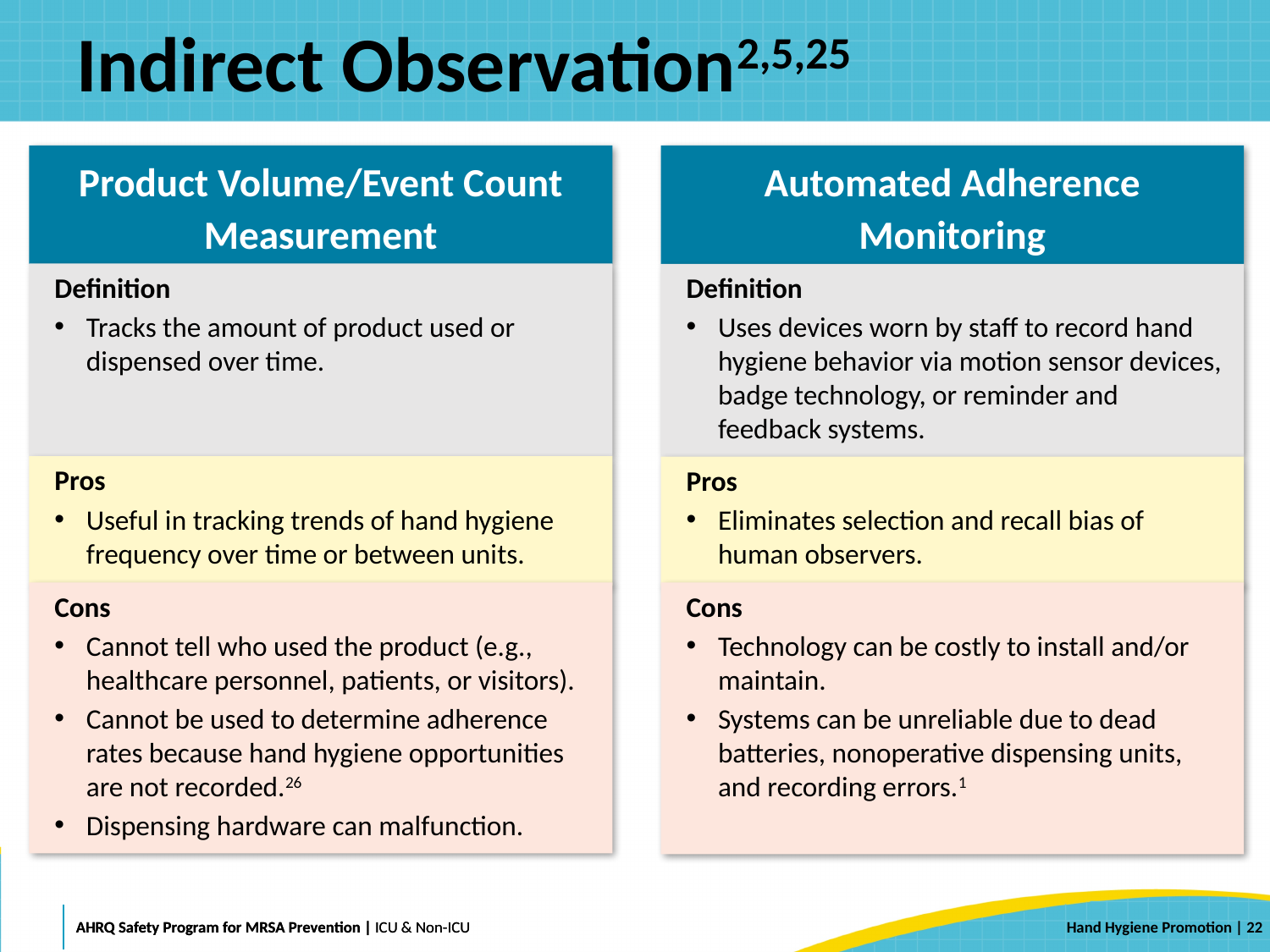

# Indirect Observation2,5,25
Automated Adherence Monitoring
Product Volume/Event Count Measurement
Definition
Tracks the amount of product used or dispensed over time.
Definition
Uses devices worn by staff to record hand hygiene behavior via motion sensor devices, badge technology, or reminder and feedback systems.
Pros
Useful in tracking trends of hand hygiene frequency over time or between units.
Pros
Eliminates selection and recall bias of human observers.
Cons
Technology can be costly to install and/or maintain.
Systems can be unreliable due to dead batteries, nonoperative dispensing units, and recording errors.1
Cons
Cannot tell who used the product (e.g., healthcare personnel, patients, or visitors).
Cannot be used to determine adherence rates because hand hygiene opportunities are not recorded.26
Dispensing hardware can malfunction.
 | 22